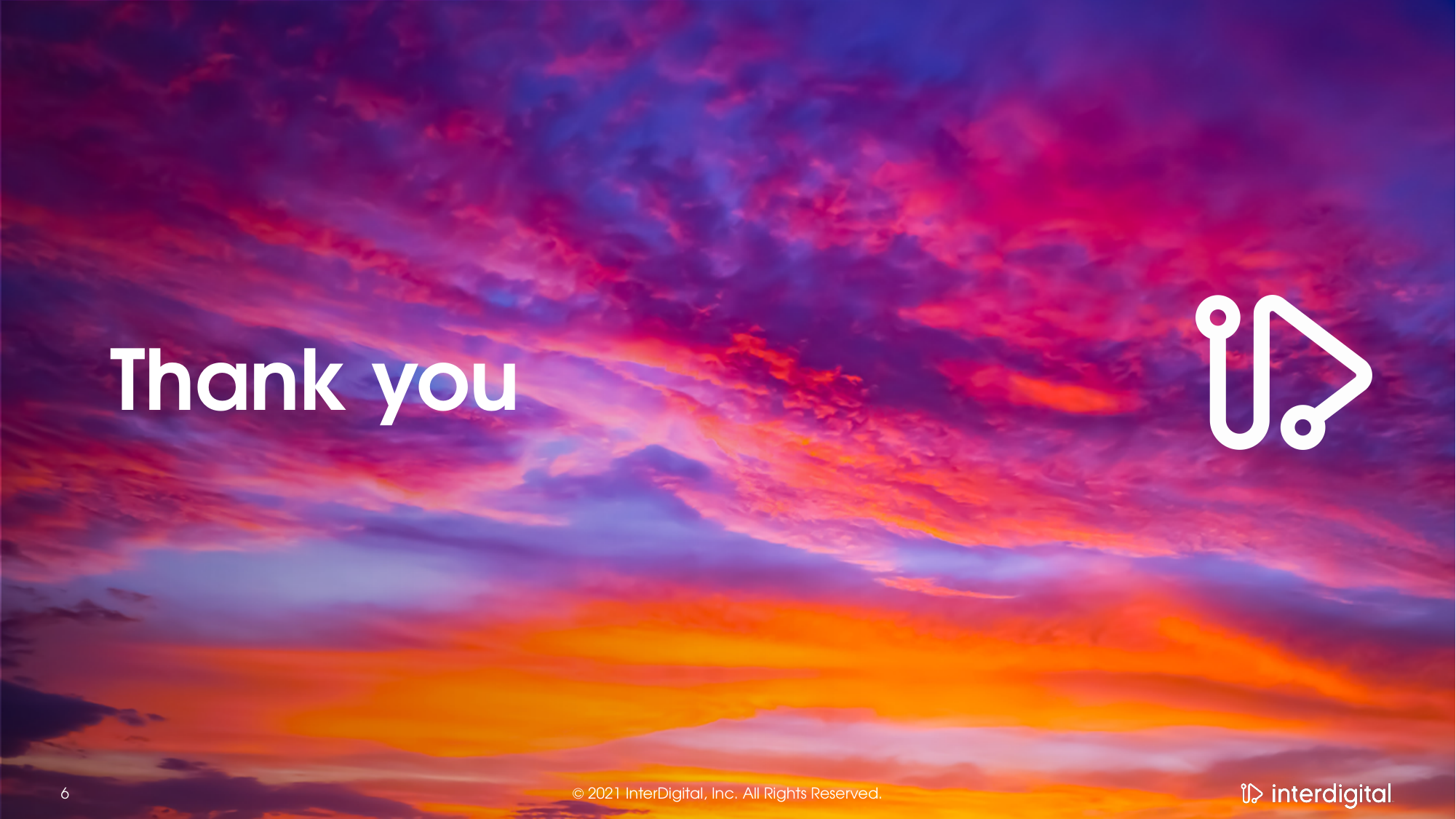

# Thank you
© 2021 InterDigital, Inc. All Rights Reserved.
6